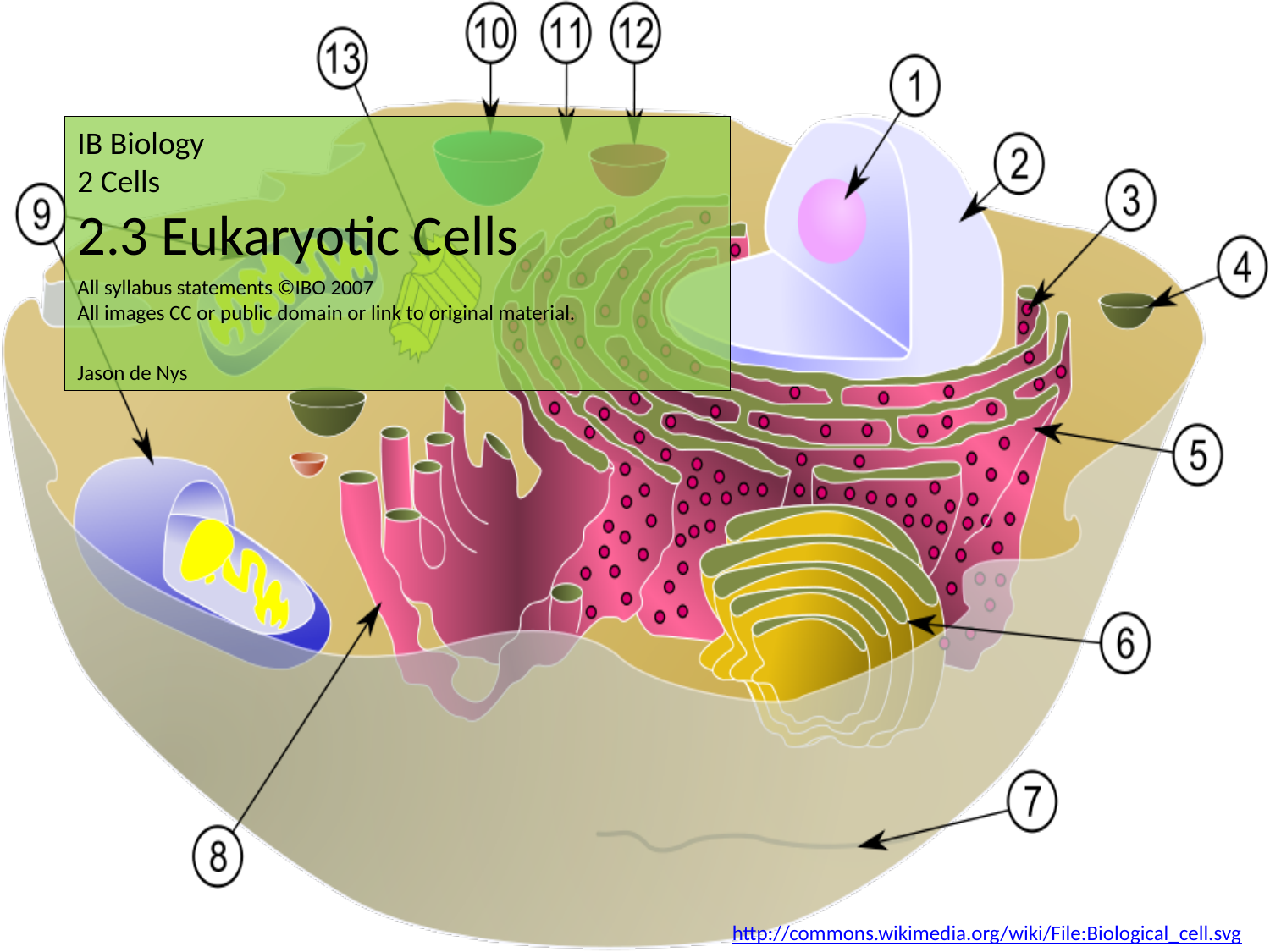

IB Biology
2 Cells
2.3 Eukaryotic Cells

Jason de Nys
All syllabus statements ©IBO 2007
All images CC or public domain or link to original material.
http://commons.wikimedia.org/wiki/File:Biological_cell.svg